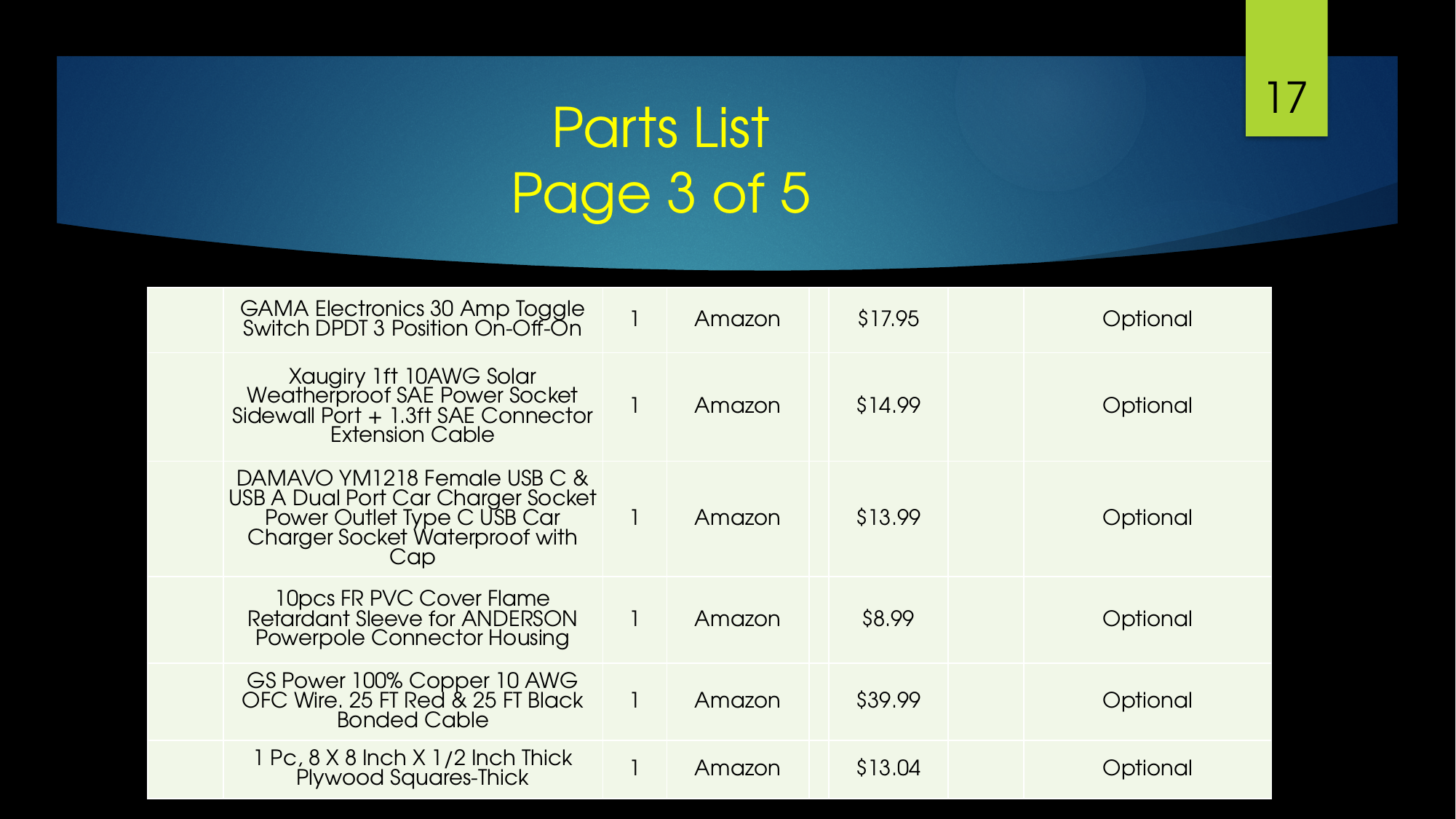

17
# Parts List Page 3 of 5
|  | GAMA Electronics 30 Amp Toggle Switch DPDT 3 Position On-Off-On | 1 | Amazon |  | $17.95 |  | Optional |
| --- | --- | --- | --- | --- | --- | --- | --- |
|  | Xaugiry 1ft 10AWG Solar Weatherproof SAE Power Socket Sidewall Port + 1.3ft SAE Connector Extension Cable | 1 | Amazon |  | $14.99 |  | Optional |
|  | DAMAVO YM1218 Female USB C & USB A Dual Port Car Charger Socket Power Outlet Type C USB Car Charger Socket Waterproof with Cap | 1 | Amazon |  | $13.99 |  | Optional |
|  | 10pcs FR PVC Cover Flame Retardant Sleeve for ANDERSON Powerpole Connector Housing | 1 | Amazon |  | $8.99 |  | Optional |
|  | GS Power 100% Copper 10 AWG OFC Wire. 25 FT Red & 25 FT Black Bonded Cable | 1 | Amazon |  | $39.99 |  | Optional |
|  | 1 Pc, 8 X 8 Inch X 1/2 Inch Thick Plywood Squares-Thick | 1 | Amazon |  | $13.04 |  | Optional |